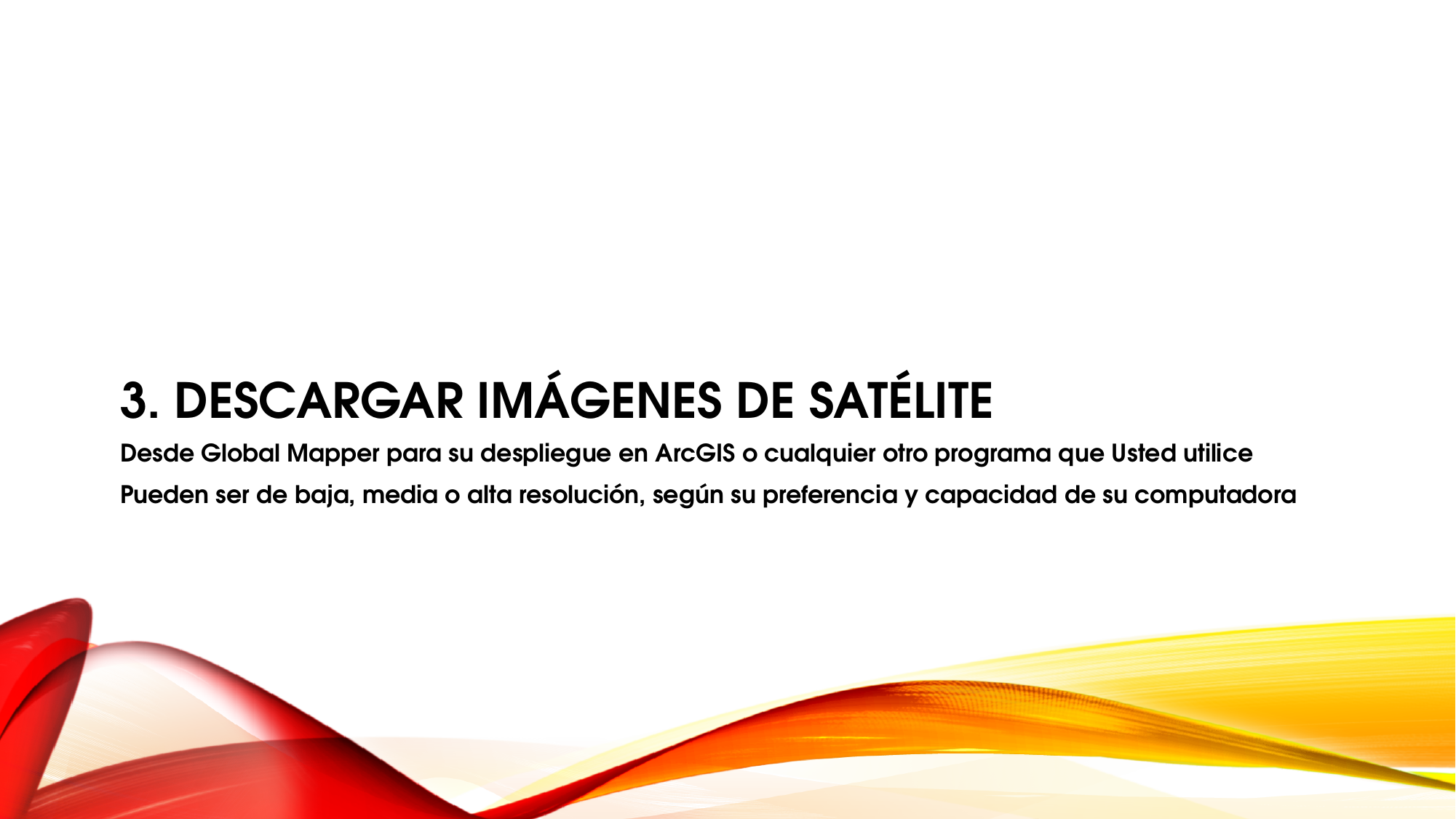

# 3. DESCARGAR IMÁGENES DE SATÉLITE
Desde Global Mapper para su despliegue en ArcGIS o cualquier otro programa que Usted utilice
Pueden ser de baja, media o alta resolución, según su preferencia y capacidad de su computadora